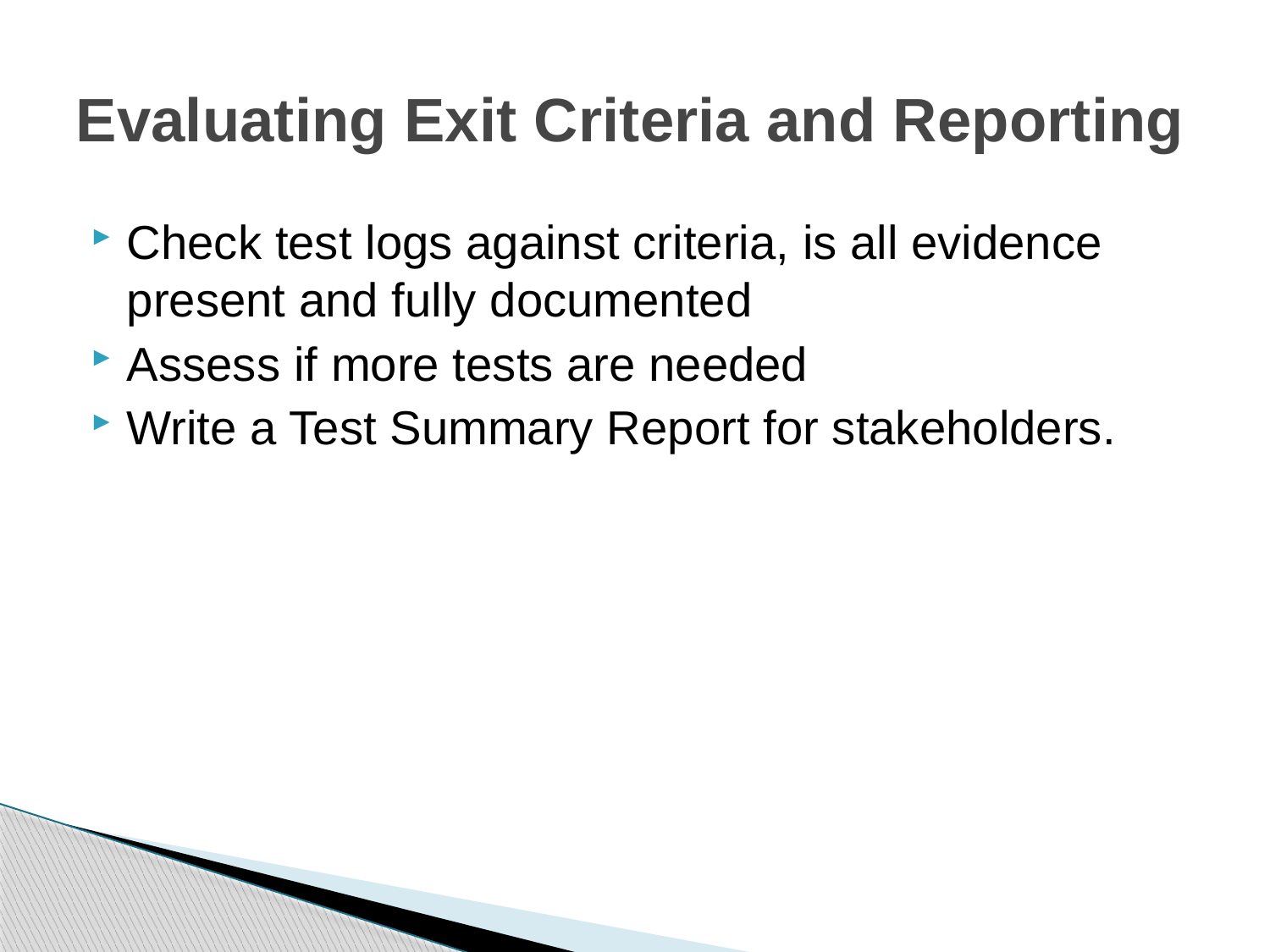

# Evaluating Exit Criteria and Reporting
Check test logs against criteria, is all evidence present and fully documented
Assess if more tests are needed
Write a Test Summary Report for stakeholders.